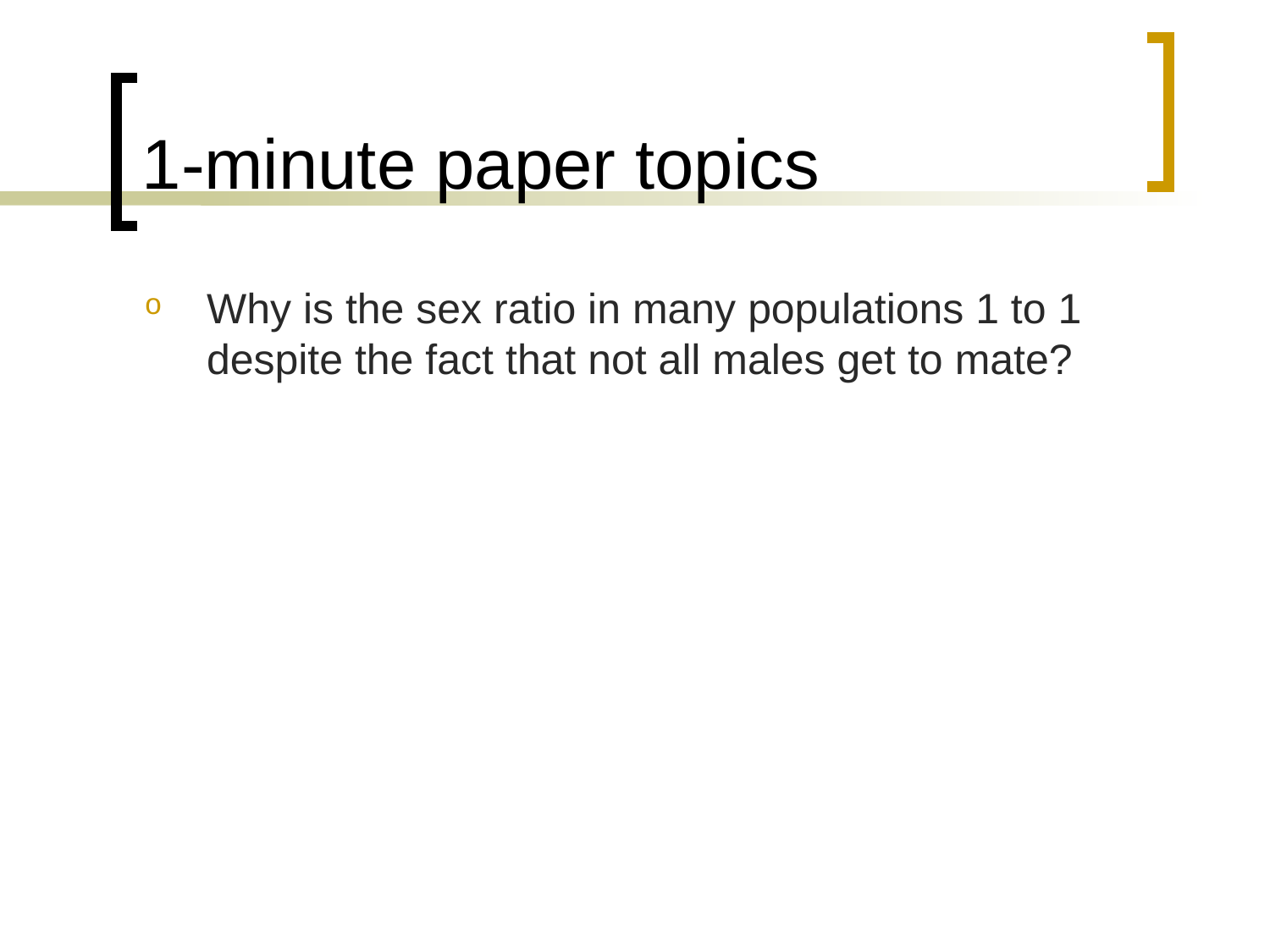

# 1-minute paper topics
Why is the sex ratio in many populations 1 to 1 despite the fact that not all males get to mate?